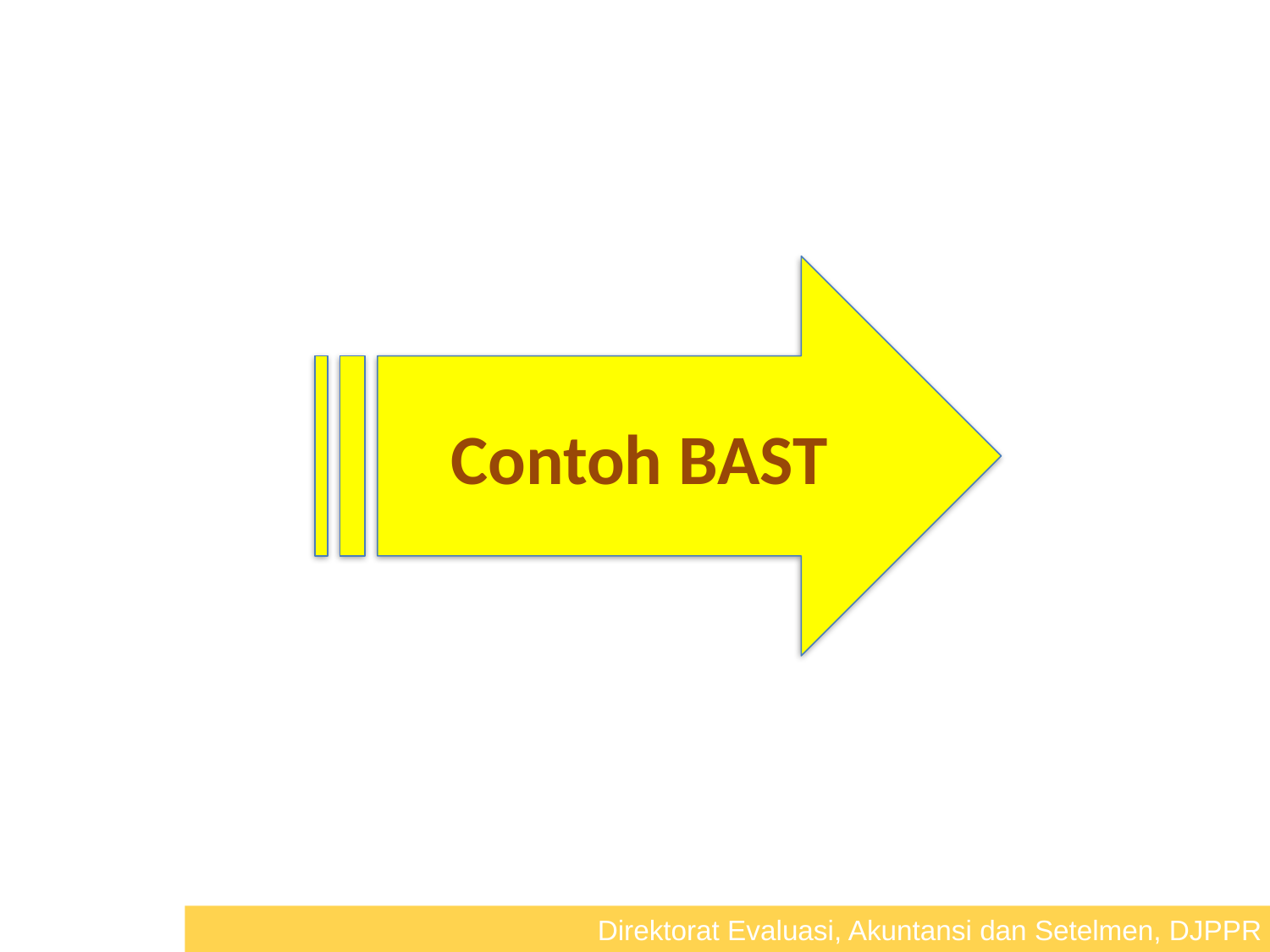

Contoh BAST
Direktorat Evaluasi, Akuntansi dan Setelmen, DJPPR